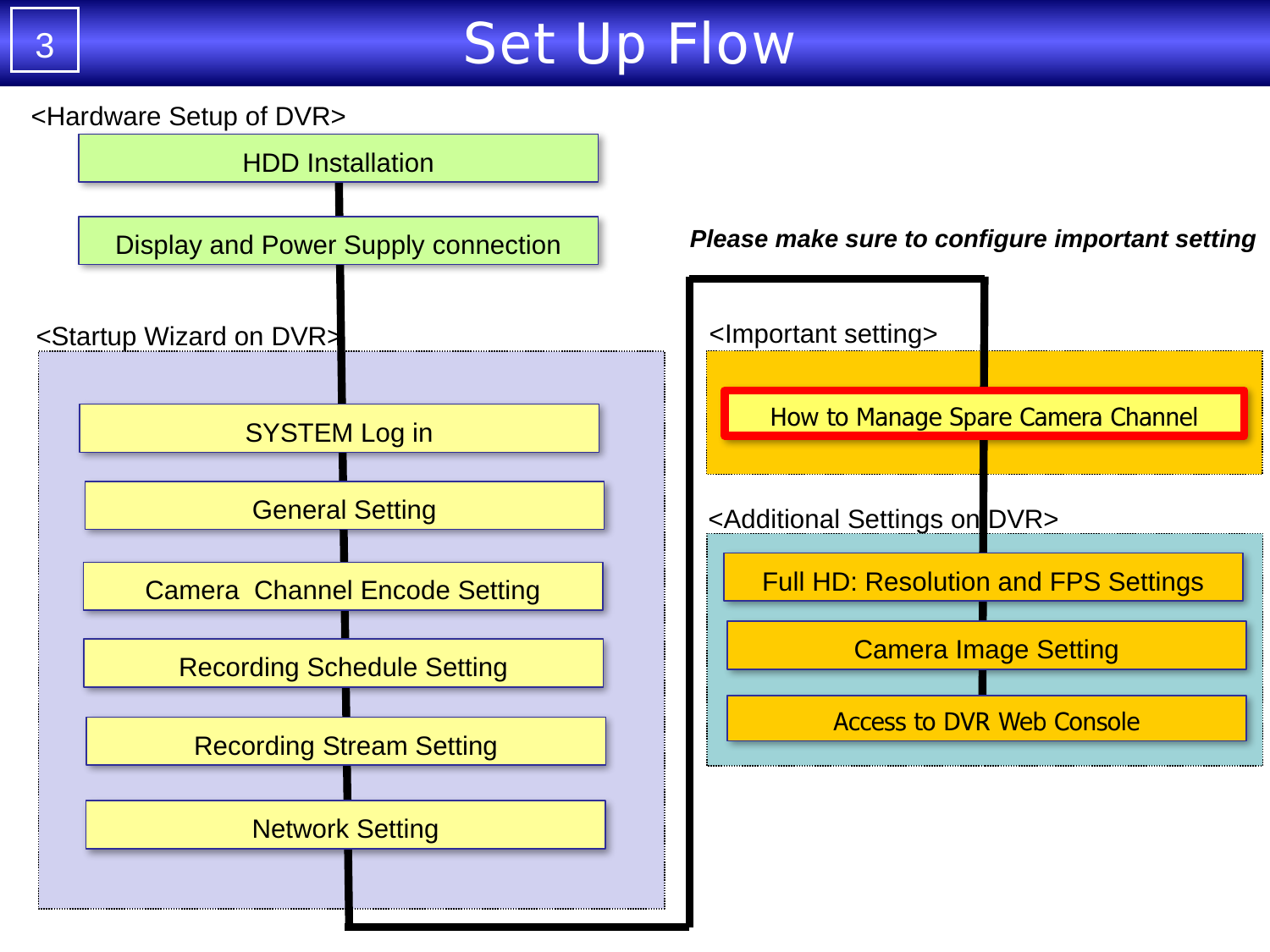

Set Up Flow
<Hardware Setup of DVR>
HDD Installation
Please make sure to configure important setting
Display and Power Supply connection
<Important setting>
<Startup Wizard on DVR>

How to Manage Spare Camera Channel
SYSTEM Log in
General Setting
<Additional Settings on DVR>

Full HD: Resolution and FPS Settings
Camera  Channel Encode Setting
Camera Image Setting
Recording Schedule Setting
Access to DVR Web Console
Recording Stream Setting
Network Setting